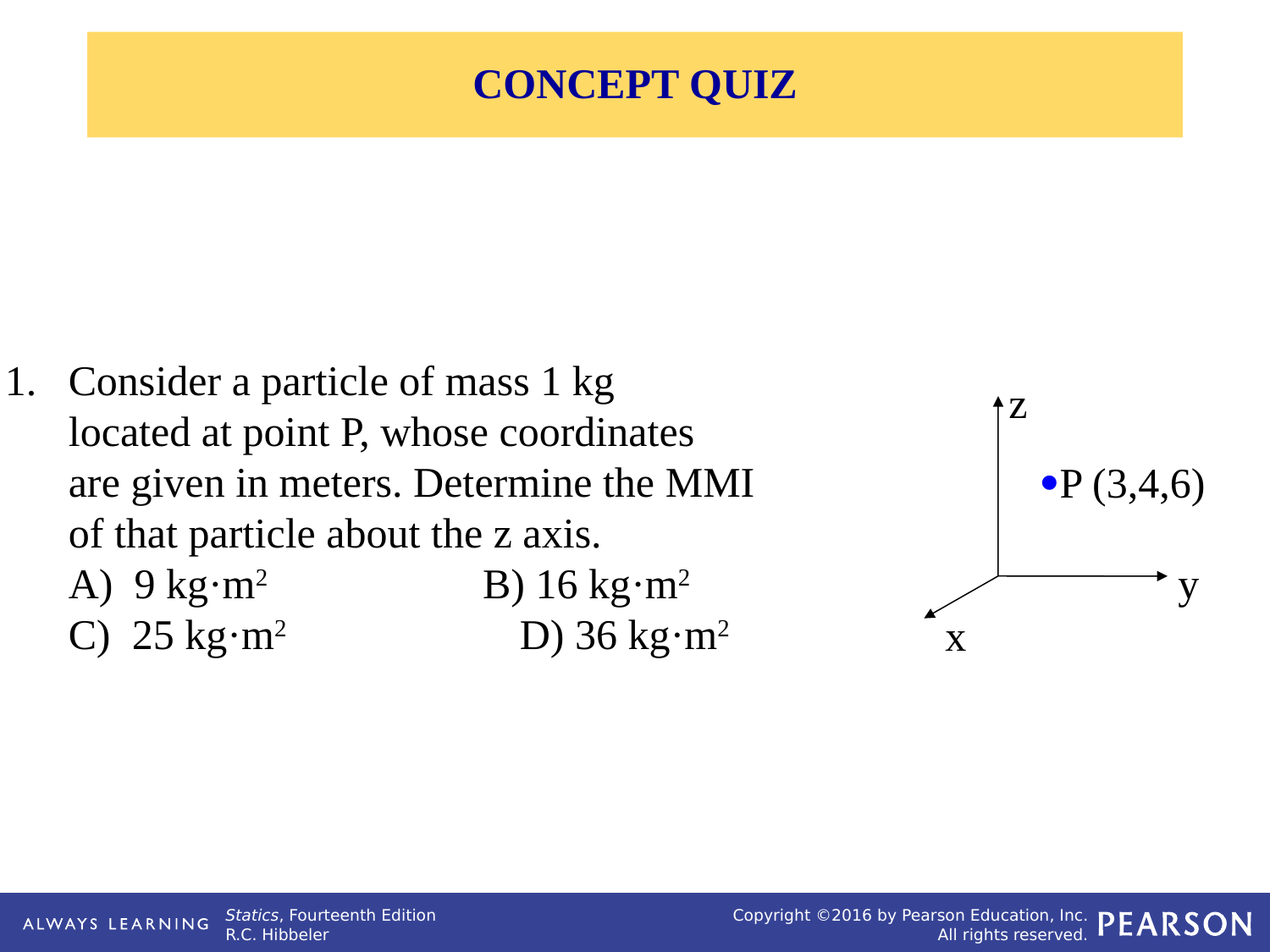

CONCEPT QUIZ
1.	Consider a particle of mass 1 kg
    	located at point P, whose coordinates
    	are given in meters. Determine the MMI
   	of that particle about the z axis.
   	A)  9 kg·m2                                   B) 16 kg·m2
   	C)  25 kg·m2                      D) 36 kg·m2
z

•P (3,4,6)
y

x